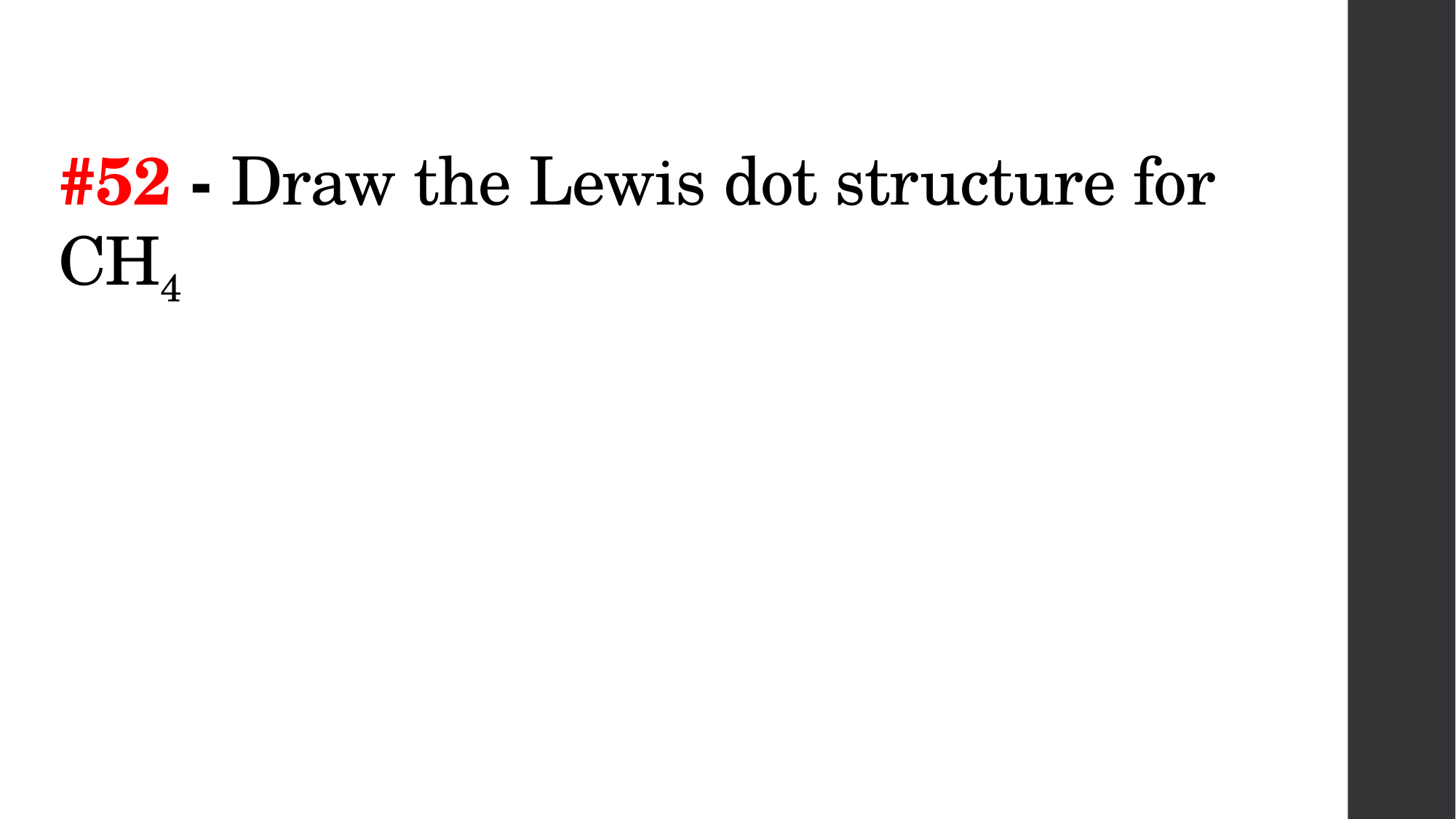

# #52 - Draw the Lewis dot structure for CH4